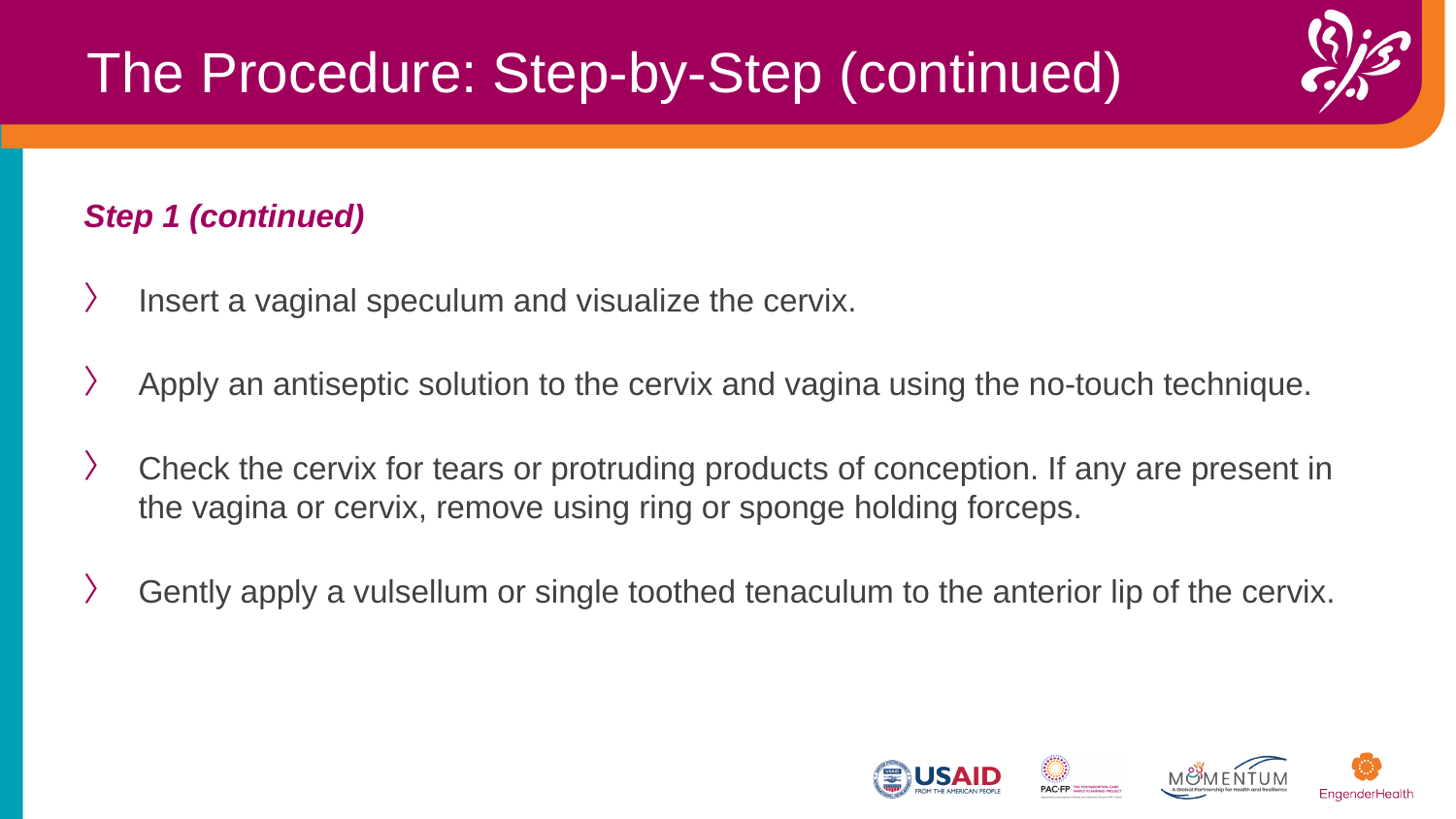

The Procedure: Step-by-Step (continued)
Step 1 (continued)
Insert a vaginal speculum and visualize the cervix.
Apply an antiseptic solution to the cervix and vagina using the no-touch technique.
Check the cervix for tears or protruding products of conception. If any are present in the vagina or cervix, remove using ring or sponge holding forceps.
Gently apply a vulsellum or single toothed tenaculum to the anterior lip of the cervix.